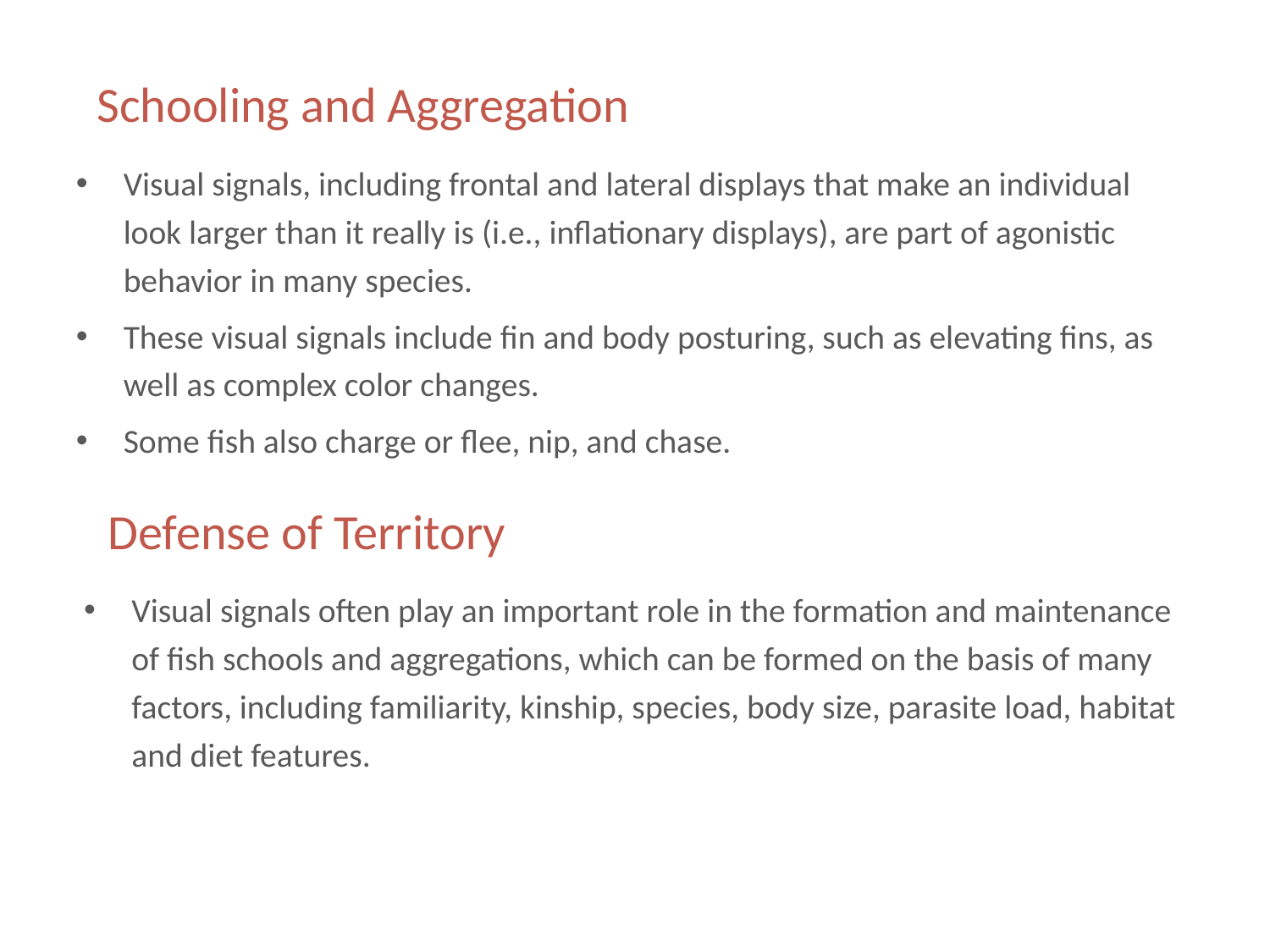

Schooling and Aggregation
Visual signals, including frontal and lateral displays that make an individual look larger than it really is (i.e., inflationary displays), are part of agonistic behavior in many species.
These visual signals include fin and body posturing, such as elevating fins, as well as complex color changes.
Some fish also charge or flee, nip, and chase.

Visual signals often play an important role in the formation and maintenance of fish schools and aggregations, which can be formed on the basis of many factors, including familiarity, kinship, species, body size, parasite load, habitat and diet features.

# Defense of Territory